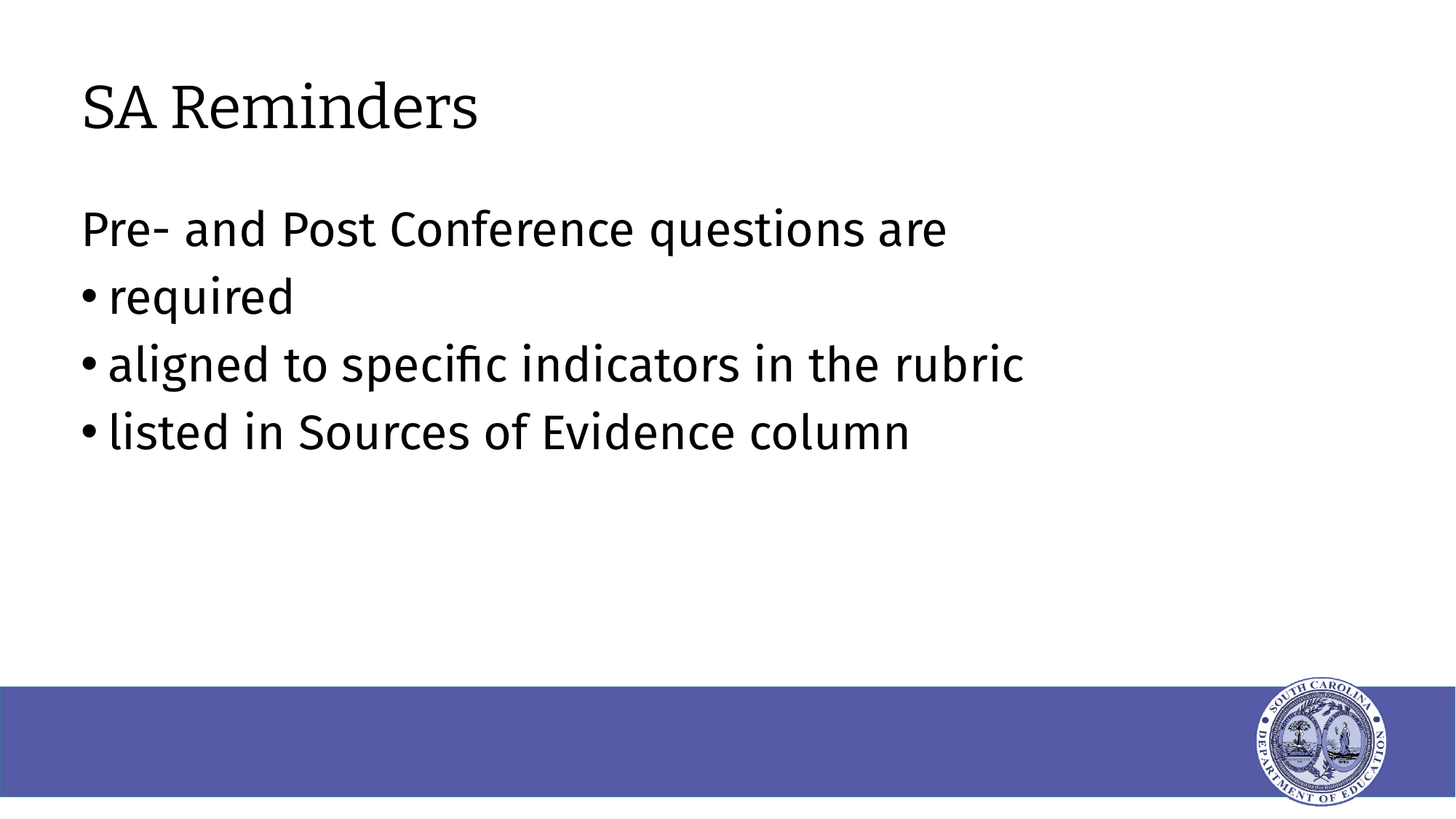

# SA Reminders
Pre- and Post Conference questions are
required
aligned to specific indicators in the rubric
listed in Sources of Evidence column